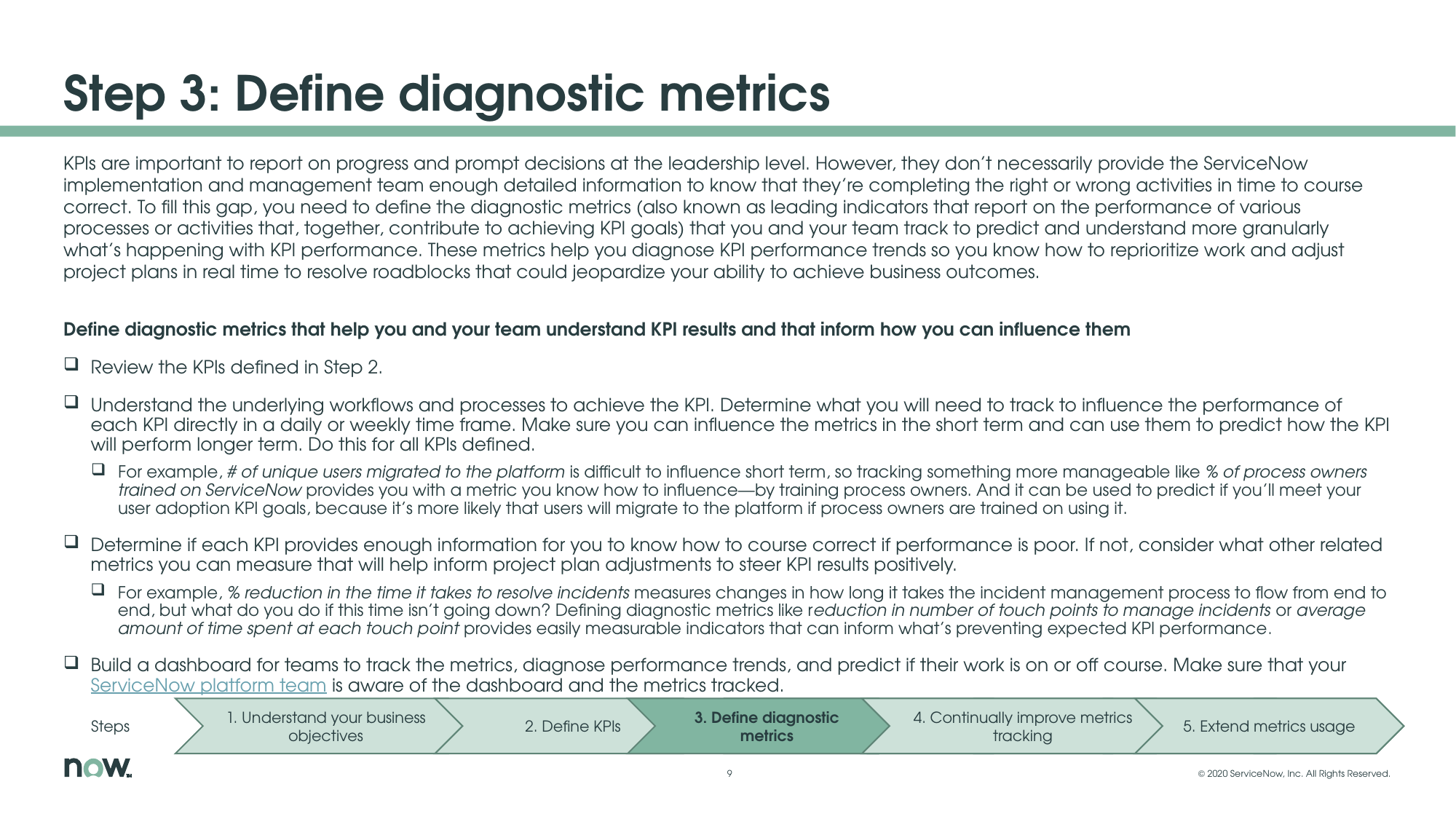

# Step 3: Define diagnostic metrics

KPIs are important to report on progress and prompt decisions at the leadership level. However, they don’t necessarily provide the ServiceNow implementation and management team enough detailed information to know that they’re completing the right or wrong activities in time to course correct. To fill this gap, you need to define the diagnostic metrics (also known as leading indicators that report on the performance of various processes or activities that, together, contribute to achieving KPI goals) that you and your team track to predict and understand more granularly what’s happening with KPI performance. These metrics help you diagnose KPI performance trends so you know how to reprioritize work and adjust project plans in real time to resolve roadblocks that could jeopardize your ability to achieve business outcomes.
Define diagnostic metrics that help you and your team understand KPI results and that inform how you can influence them
Review the KPIs defined in Step 2.
Understand the underlying workflows and processes to achieve the KPI. Determine what you will need to track to influence the performance of each KPI directly in a daily or weekly time frame. Make sure you can influence the metrics in the short term and can use them to predict how the KPI will perform longer term. Do this for all KPIs defined.
For example, # of unique users migrated to the platform is difficult to influence short term, so tracking something more manageable like % of process owners trained on ServiceNow provides you with a metric you know how to influence—by training process owners. And it can be used to predict if you’ll meet your user adoption KPI goals, because it’s more likely that users will migrate to the platform if process owners are trained on using it.
Determine if each KPI provides enough information for you to know how to course correct if performance is poor. If not, consider what other related metrics you can measure that will help inform project plan adjustments to steer KPI results positively.
For example, % reduction in the time it takes to resolve incidents measures changes in how long it takes the incident management process to flow from end to end, but what do you do if this time isn’t going down? Defining diagnostic metrics like reduction in number of touch points to manage incidents or average amount of time spent at each touch point provides easily measurable indicators that can inform what’s preventing expected KPI performance.
Build a dashboard for teams to track the metrics, diagnose performance trends, and predict if their work is on or off course. Make sure that your ServiceNow platform team is aware of the dashboard and the metrics tracked.

Steps
1. Understand your business objectives
2. Define KPIs
3. Define diagnostic metrics
4. Continually improve metrics tracking
5. Extend metrics usage
Steps
1. Understand business objectives
2. Define KPIs
3. Define diagnostic metrics
4. Continually improve metrics tracking
5. Extend metrics usage